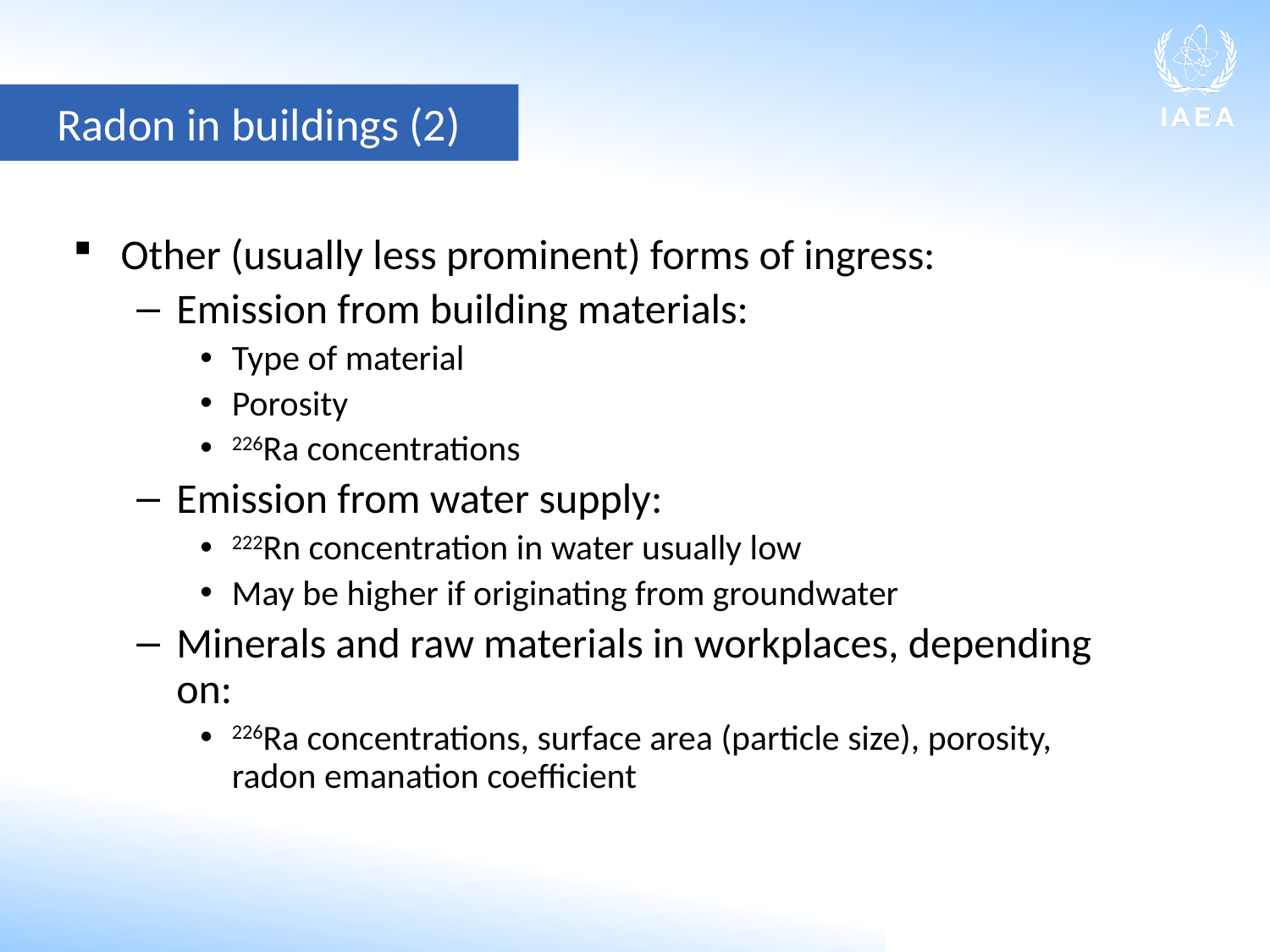

Radon in buildings (2)
Other (usually less prominent) forms of ingress:
Emission from building materials:
Type of material
Porosity
226Ra concentrations
Emission from water supply:
222Rn concentration in water usually low
May be higher if originating from groundwater
Minerals and raw materials in workplaces, depending on:
226Ra concentrations, surface area (particle size), porosity, radon emanation coefficient